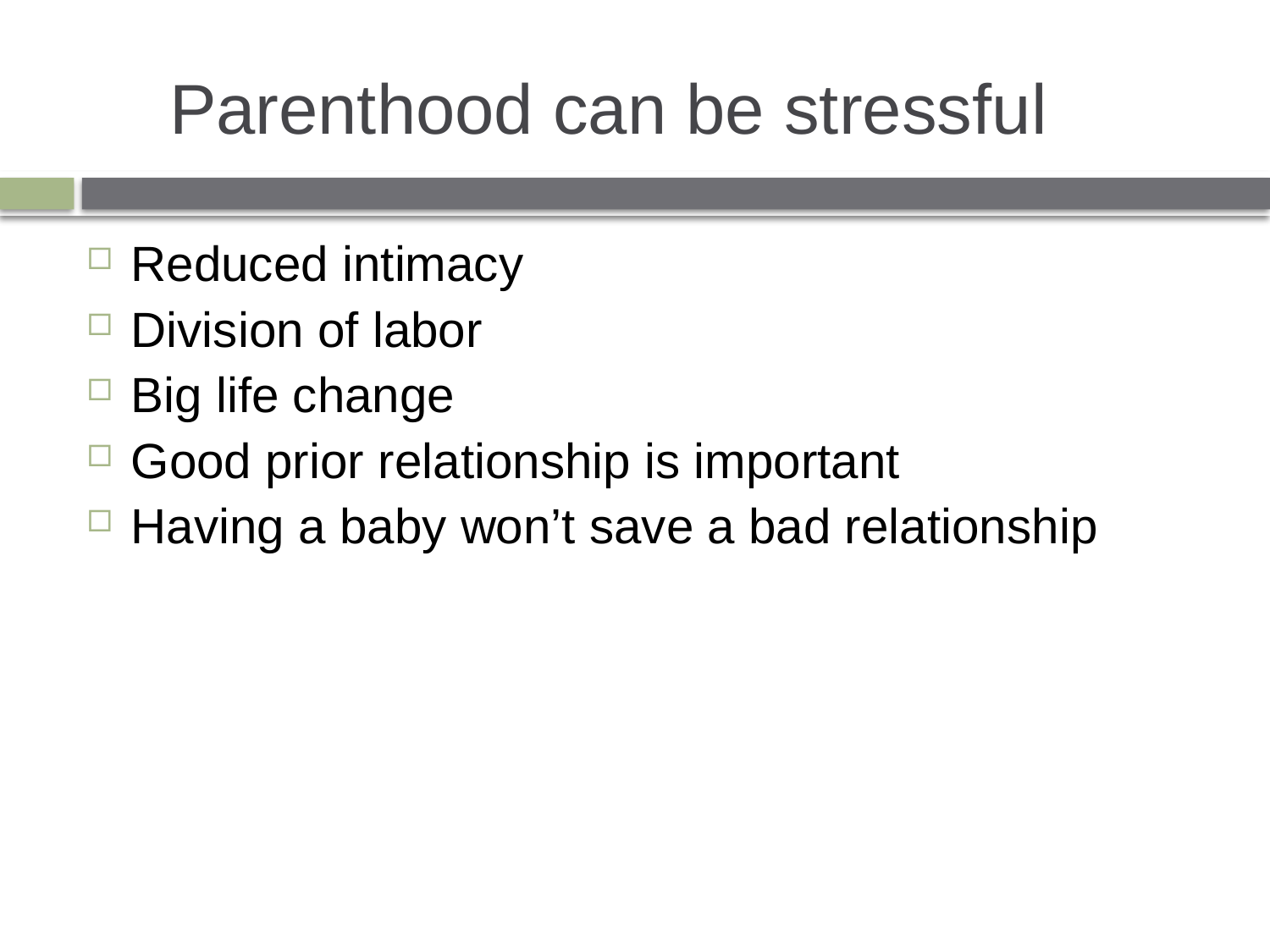

# Parenthood can be stressful
Reduced intimacy
Division of labor
Big life change
Good prior relationship is important
Having a baby won’t save a bad relationship